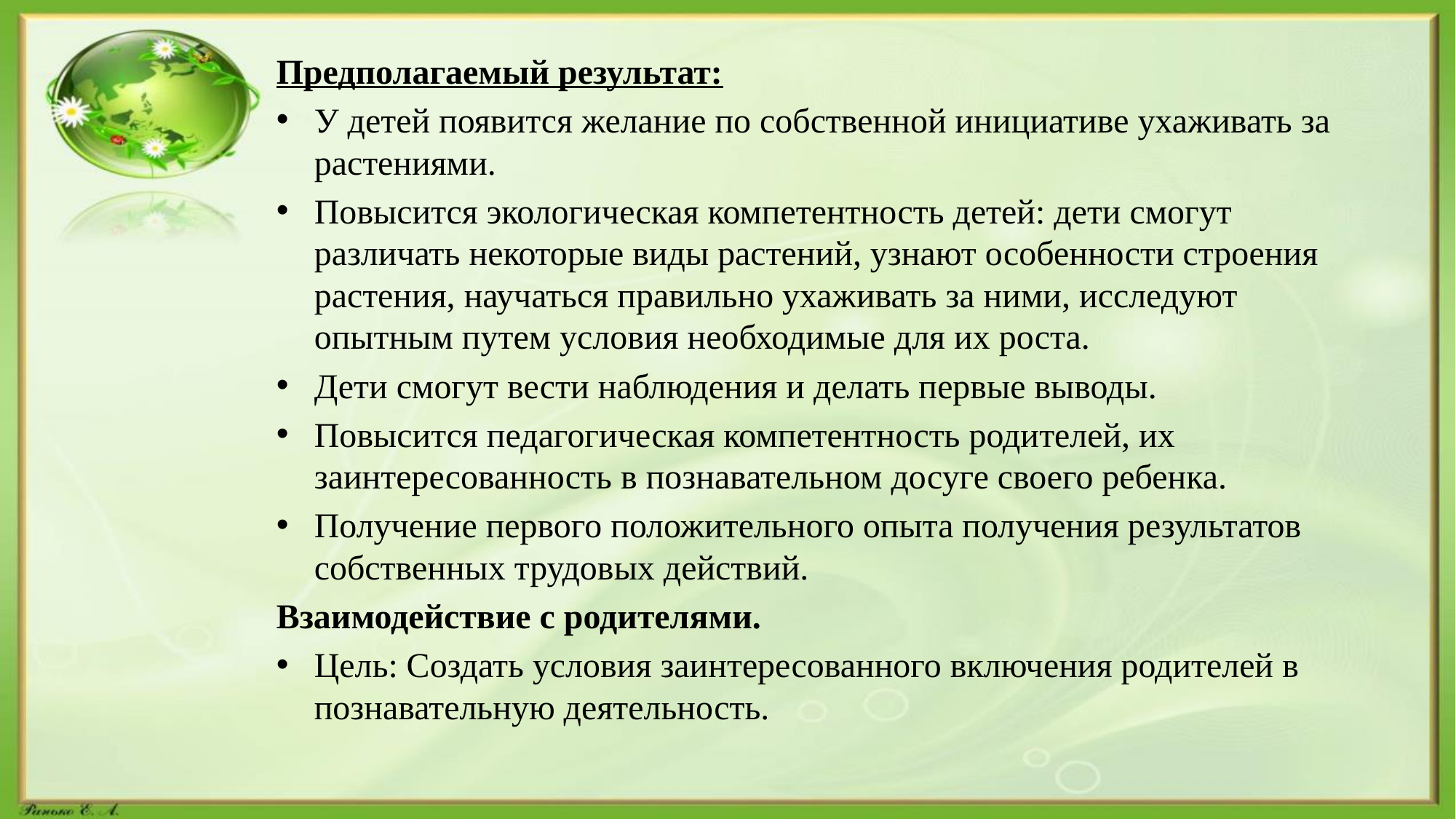

#
Предполагаемый результат:
У детей появится желание по собственной инициативе ухаживать за растениями.
Повысится экологическая компетентность детей: дети смогут различать некоторые виды растений, узнают особенности строения растения, научаться правильно ухаживать за ними, исследуют опытным путем условия необходимые для их роста.
Дети смогут вести наблюдения и делать первые выводы.
Повысится педагогическая компетентность родителей, их заинтересованность в познавательном досуге своего ребенка.
Получение первого положительного опыта получения результатов собственных трудовых действий.
Взаимодействие с родителями.
Цель: Создать условия заинтересованного включения родителей в познавательную деятельность.